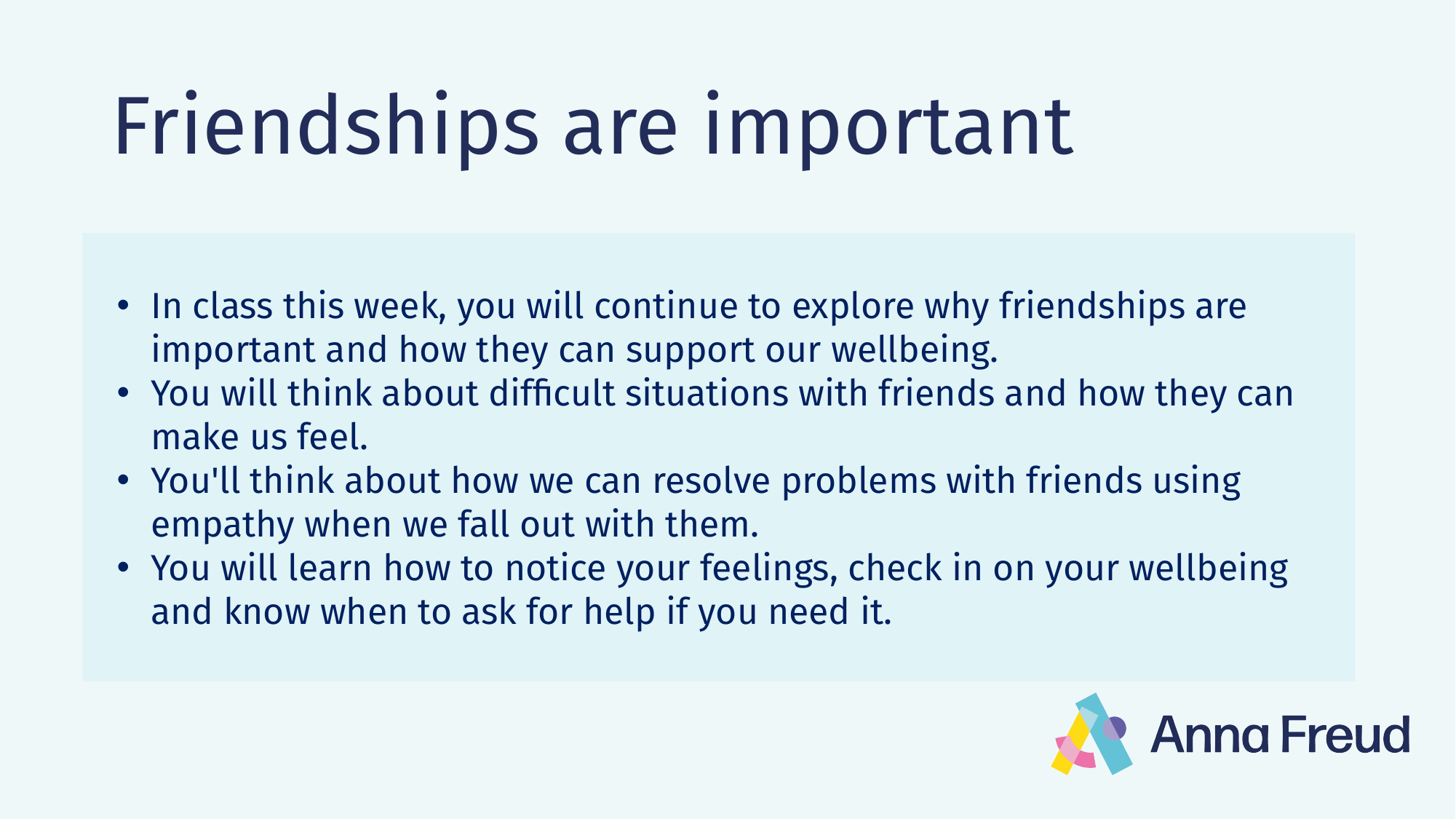

# Friendships are important
In class this week, you will continue to explore why friendships are important and how they can support our wellbeing.
You will think about difficult situations with friends and how they can make us feel.
You'll think about how we can resolve problems with friends using empathy when we fall out with them.
You will learn how to notice your feelings, check in on your wellbeing and know when to ask for help if you need it.